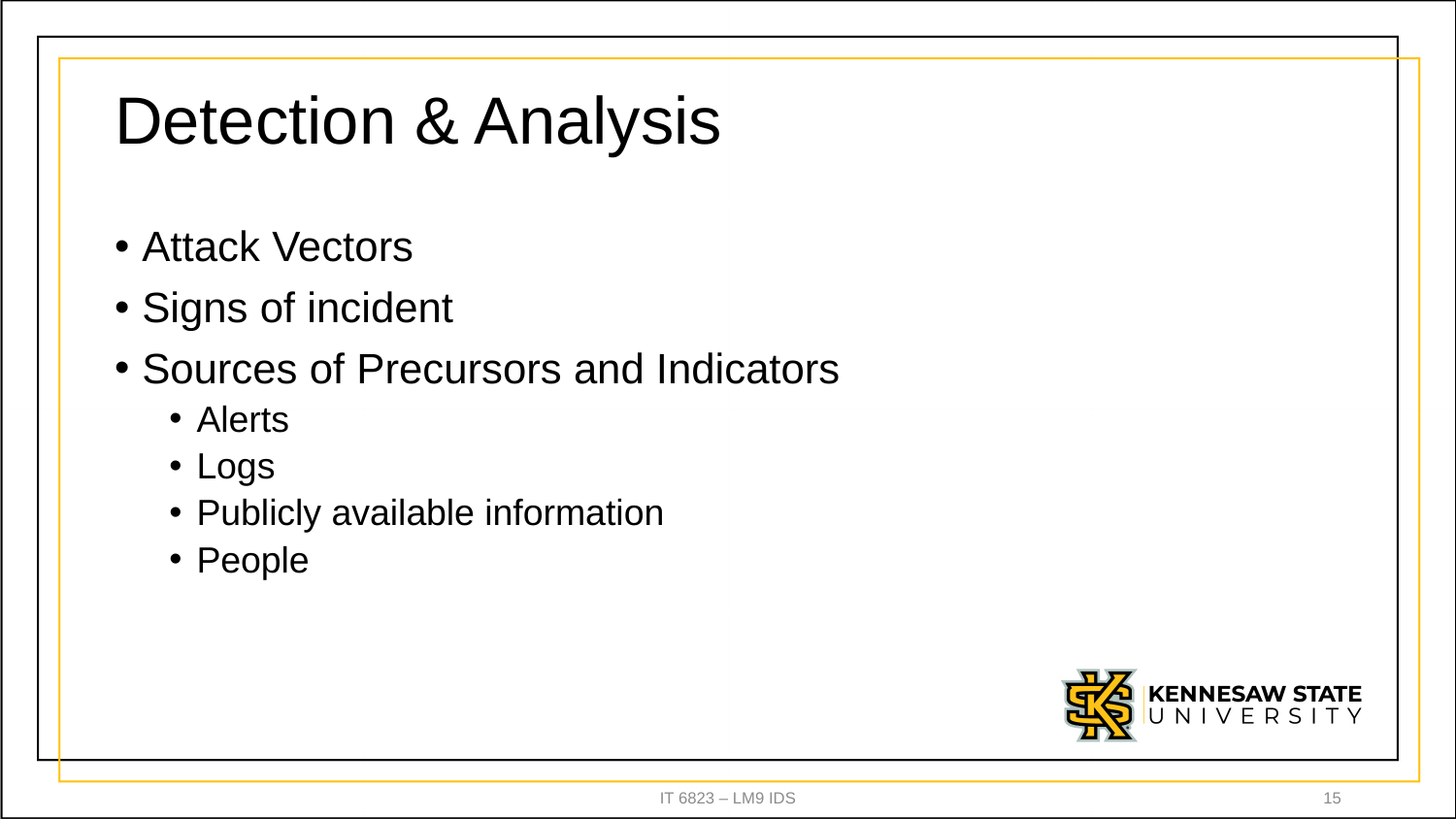

# Detection & Analysis
Attack Vectors
Signs of incident
Sources of Precursors and Indicators
Alerts
Logs
Publicly available information
People
IT 6823 – LM9 IDS
15